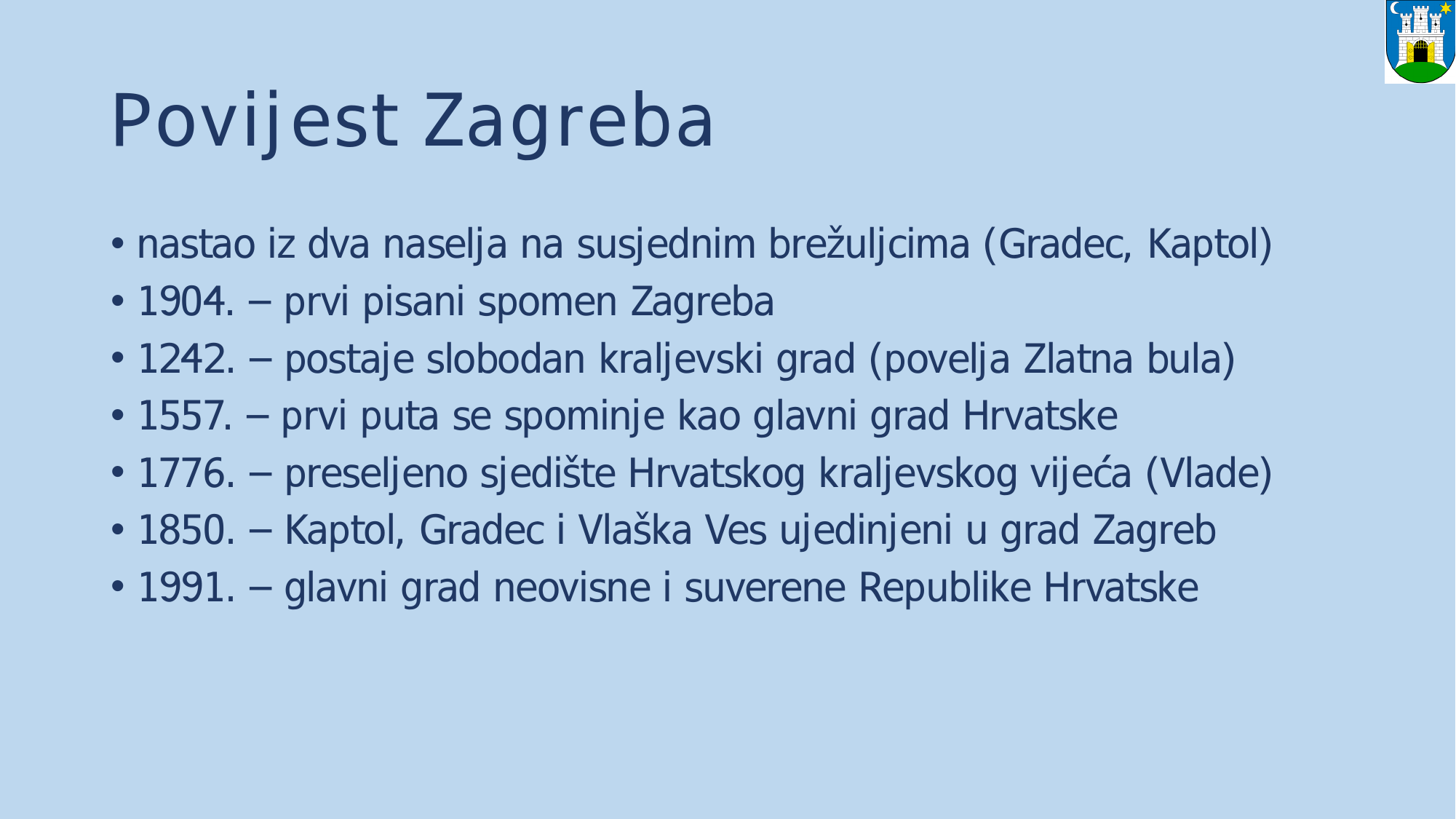

# Povijest Zagreba
nastao iz dva naselja na susjednim brežuljcima (Gradec, Kaptol)
1904. – prvi pisani spomen Zagreba
1242. – postaje slobodan kraljevski grad (povelja Zlatna bula)
1557. – prvi puta se spominje kao glavni grad Hrvatske
1776. – preseljeno sjedište Hrvatskog kraljevskog vijeća (Vlade)
1850. – Kaptol, Gradec i Vlaška Ves ujedinjeni u grad Zagreb
1991. – glavni grad neovisne i suverene Republike Hrvatske